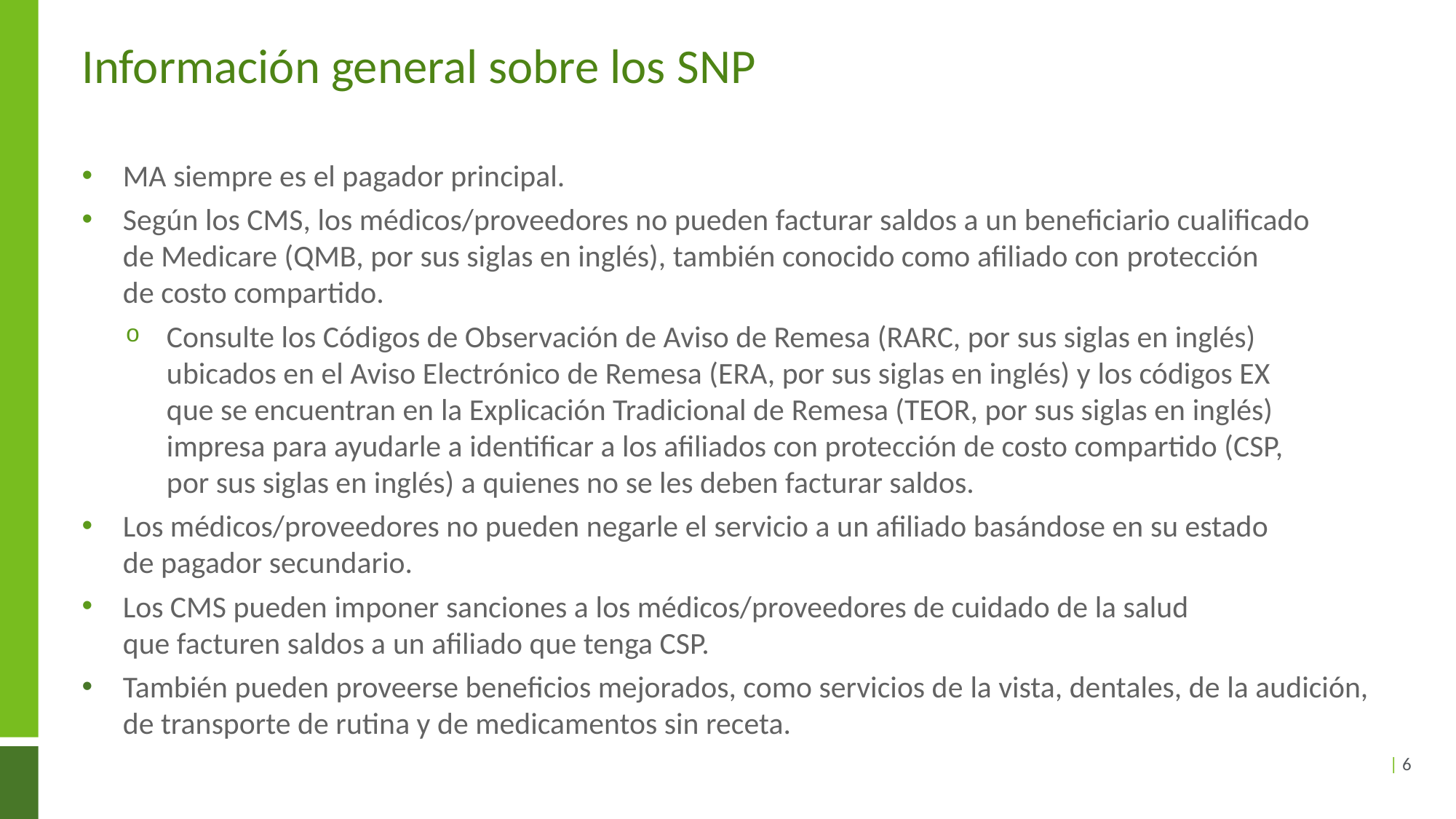

# Información general sobre los SNP
MA siempre es el pagador principal.
Según los CMS, los médicos/proveedores no pueden facturar saldos a un beneficiario cualificado de Medicare (QMB, por sus siglas en inglés), también conocido como afiliado con protección de costo compartido.
Consulte los Códigos de Observación de Aviso de Remesa (RARC, por sus siglas en inglés) ubicados en el Aviso Electrónico de Remesa (ERA, por sus siglas en inglés) y los códigos EX que se encuentran en la Explicación Tradicional de Remesa (TEOR, por sus siglas en inglés) impresa para ayudarle a identificar a los afiliados con protección de costo compartido (CSP, por sus siglas en inglés) a quienes no se les deben facturar saldos.
Los médicos/proveedores no pueden negarle el servicio a un afiliado basándose en su estado de pagador secundario.
Los CMS pueden imponer sanciones a los médicos/proveedores de cuidado de la salud que facturen saldos a un afiliado que tenga CSP.
También pueden proveerse beneficios mejorados, como servicios de la vista, dentales, de la audición, de transporte de rutina y de medicamentos sin receta.
| 6